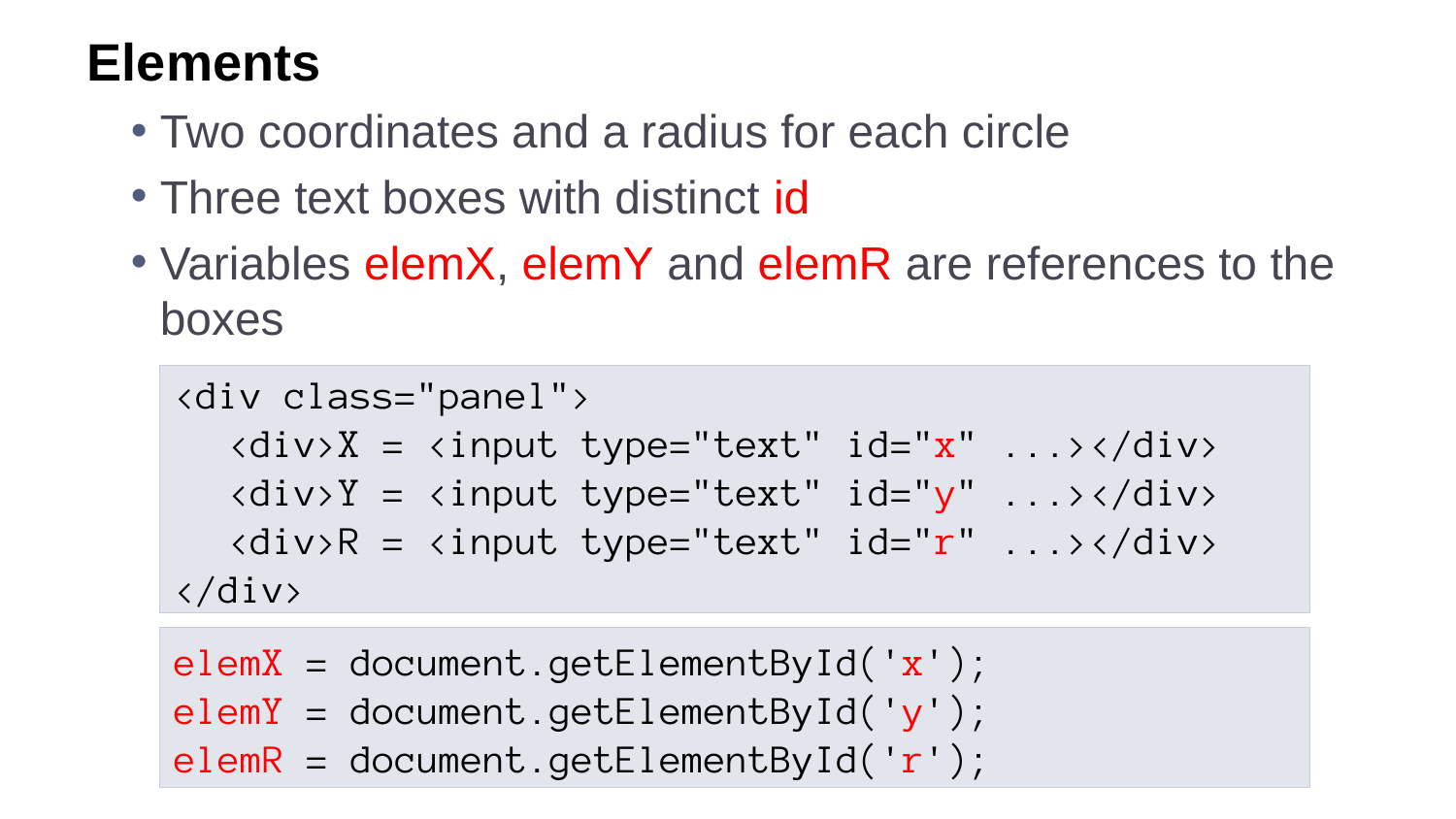

Elements
Two coordinates and a radius for each circle
Three text boxes with distinct id
Variables elemX, elemY and elemR are references to the boxes
<div class="panel">
	<div>X = <input type="text" id="x" ...></div>
	<div>Y = <input type="text" id="y" ...></div>
	<div>R = <input type="text" id="r" ...></div>
</div>
elemX = document.getElementById('x');
elemY = document.getElementById('y');
elemR = document.getElementById('r');